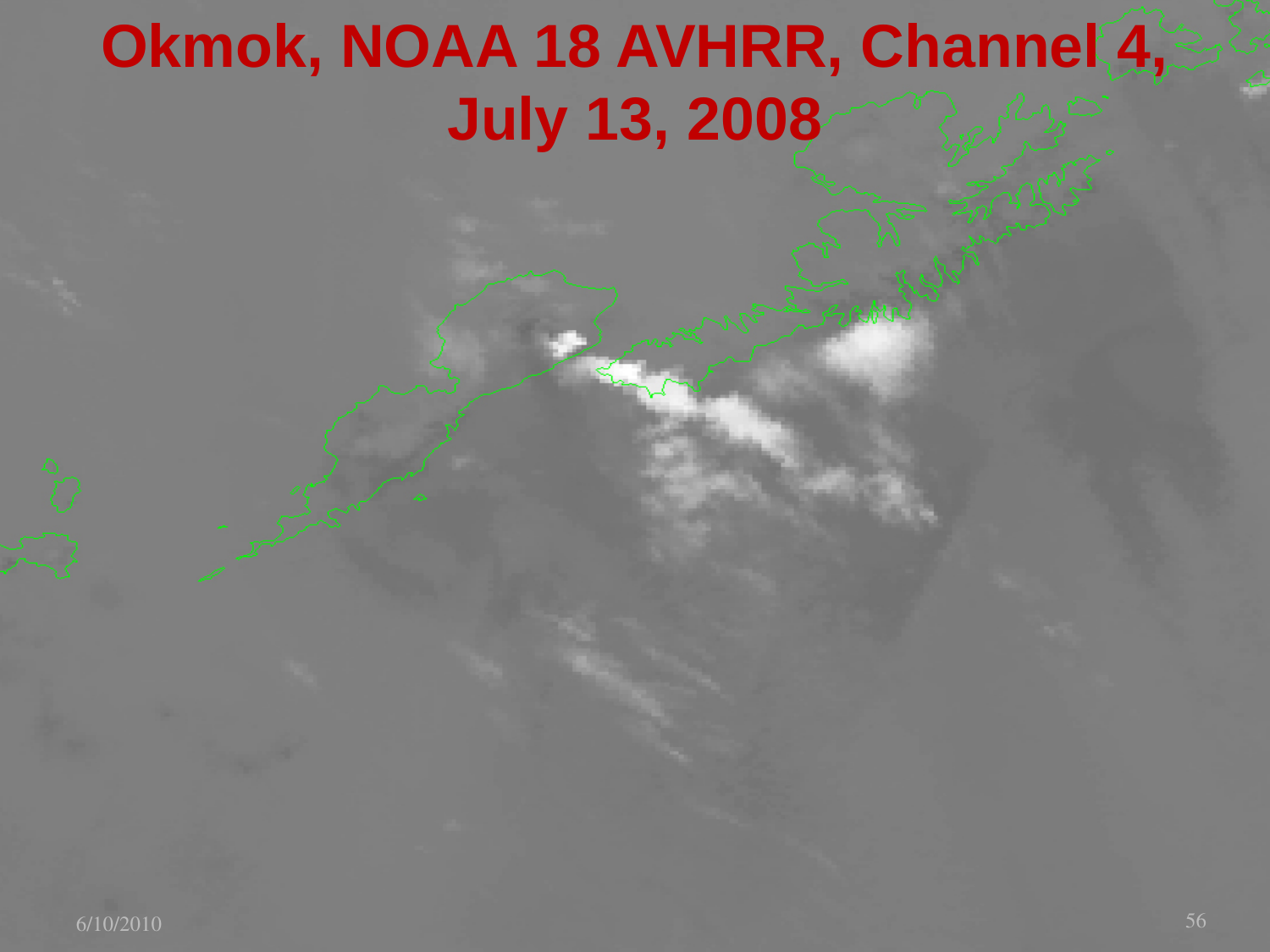

# Okmok, NOAA 18 AVHRR, Channel 4, July 13, 2008
6/10/2010
56